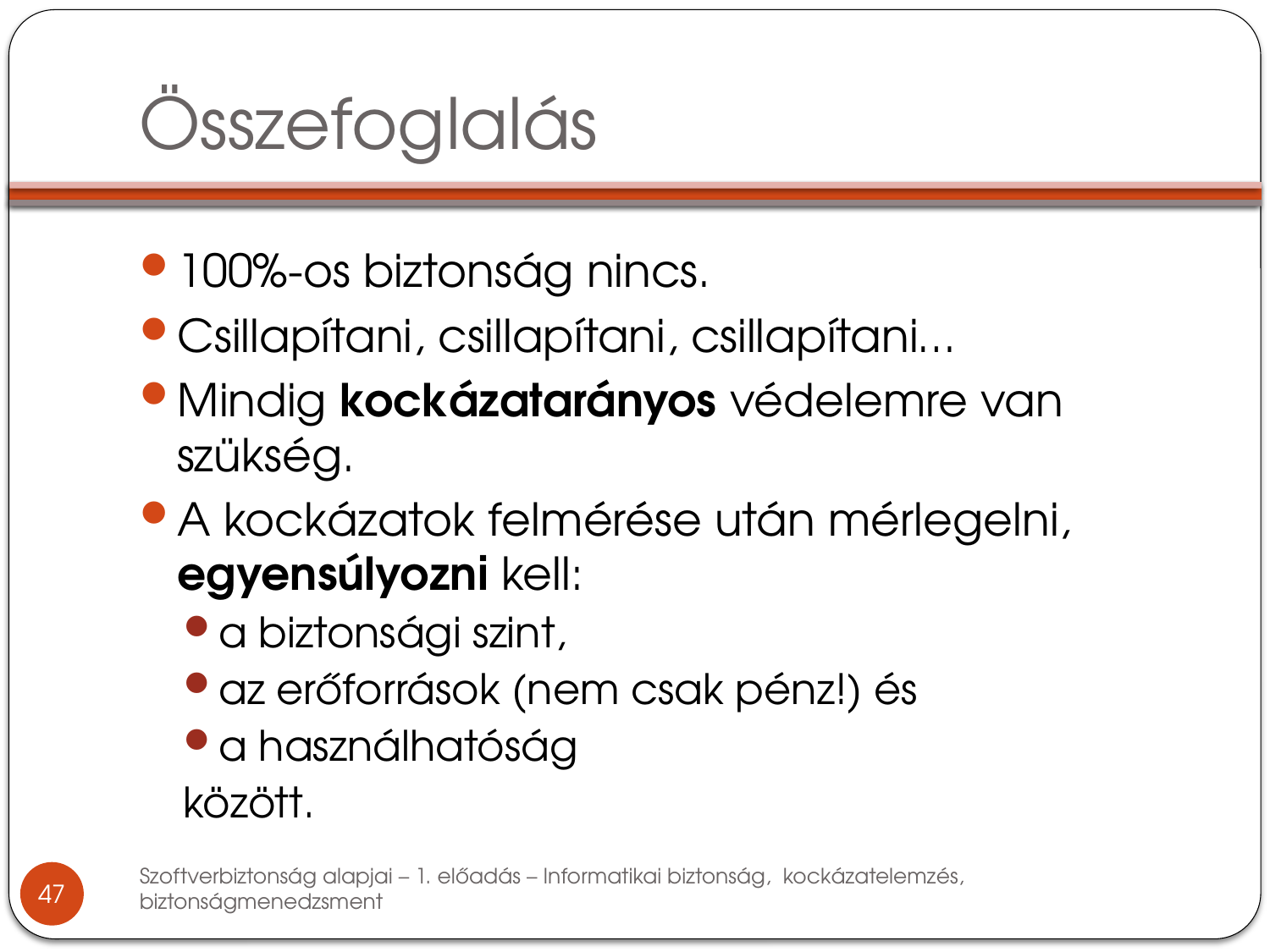

# Összefoglalás
100%-os biztonság nincs.
Csillapítani, csillapítani, csillapítani…
Mindig kockázatarányos védelemre van szükség.
A kockázatok felmérése után mérlegelni, egyensúlyozni kell:
a biztonsági szint,
az erőforrások (nem csak pénz!) és
a használhatóság
között.

Szoftverbiztonság alapjai – 1. előadás – Informatikai biztonság,  kockázatelemzés, biztonságmenedzsment
47